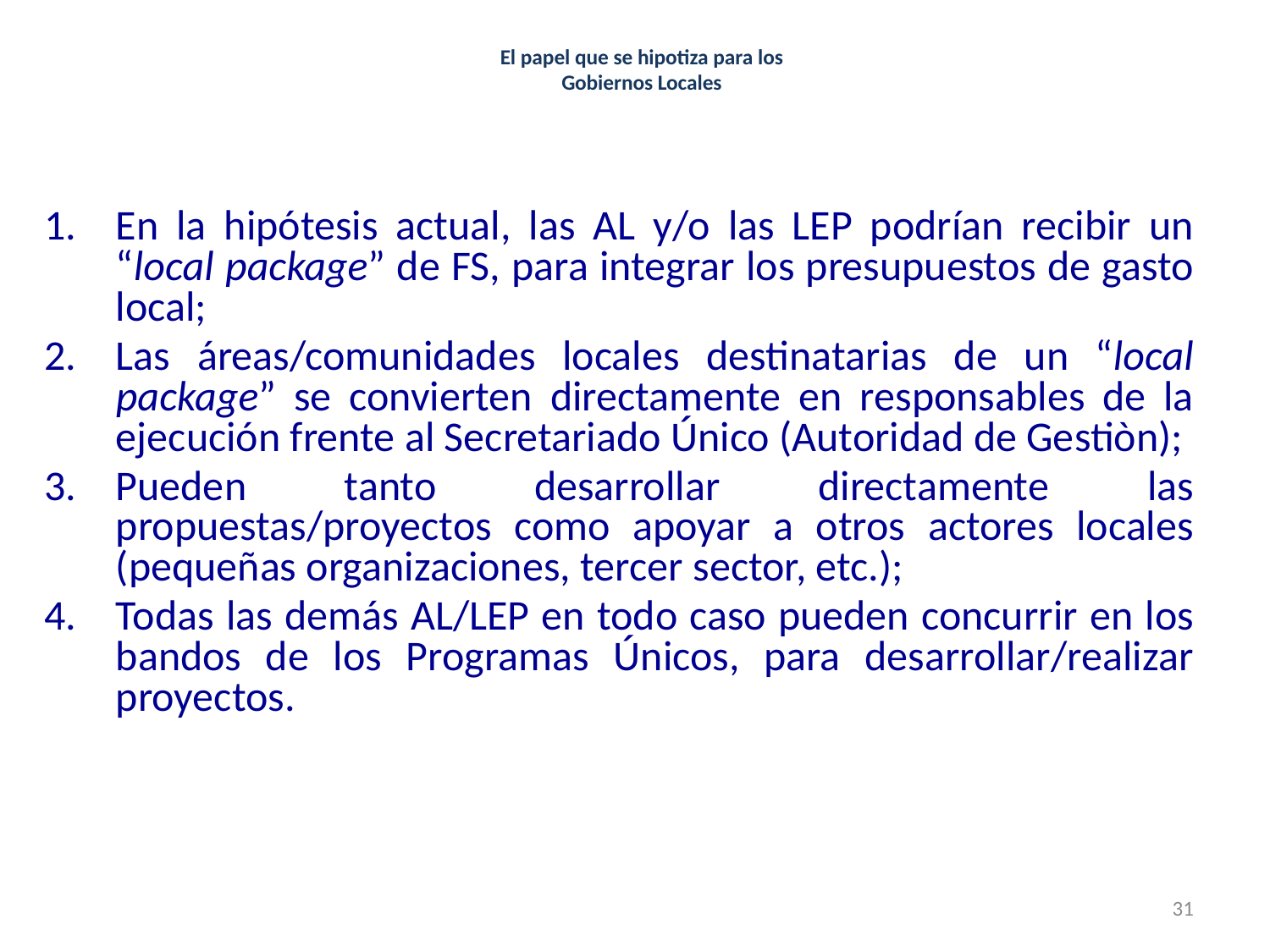

El papel que se hipotiza para los
Gobiernos Locales
En la hipótesis actual, las AL y/o las LEP podrían recibir un “local package” de FS, para integrar los presupuestos de gasto local;
Las áreas/comunidades locales destinatarias de un “local package” se convierten directamente en responsables de la ejecución frente al Secretariado Único (Autoridad de Gestiòn);
Pueden tanto desarrollar directamente las propuestas/proyectos como apoyar a otros actores locales (pequeñas organizaciones, tercer sector, etc.);
Todas las demás AL/LEP en todo caso pueden concurrir en los bandos de los Programas Únicos, para desarrollar/realizar proyectos.

31